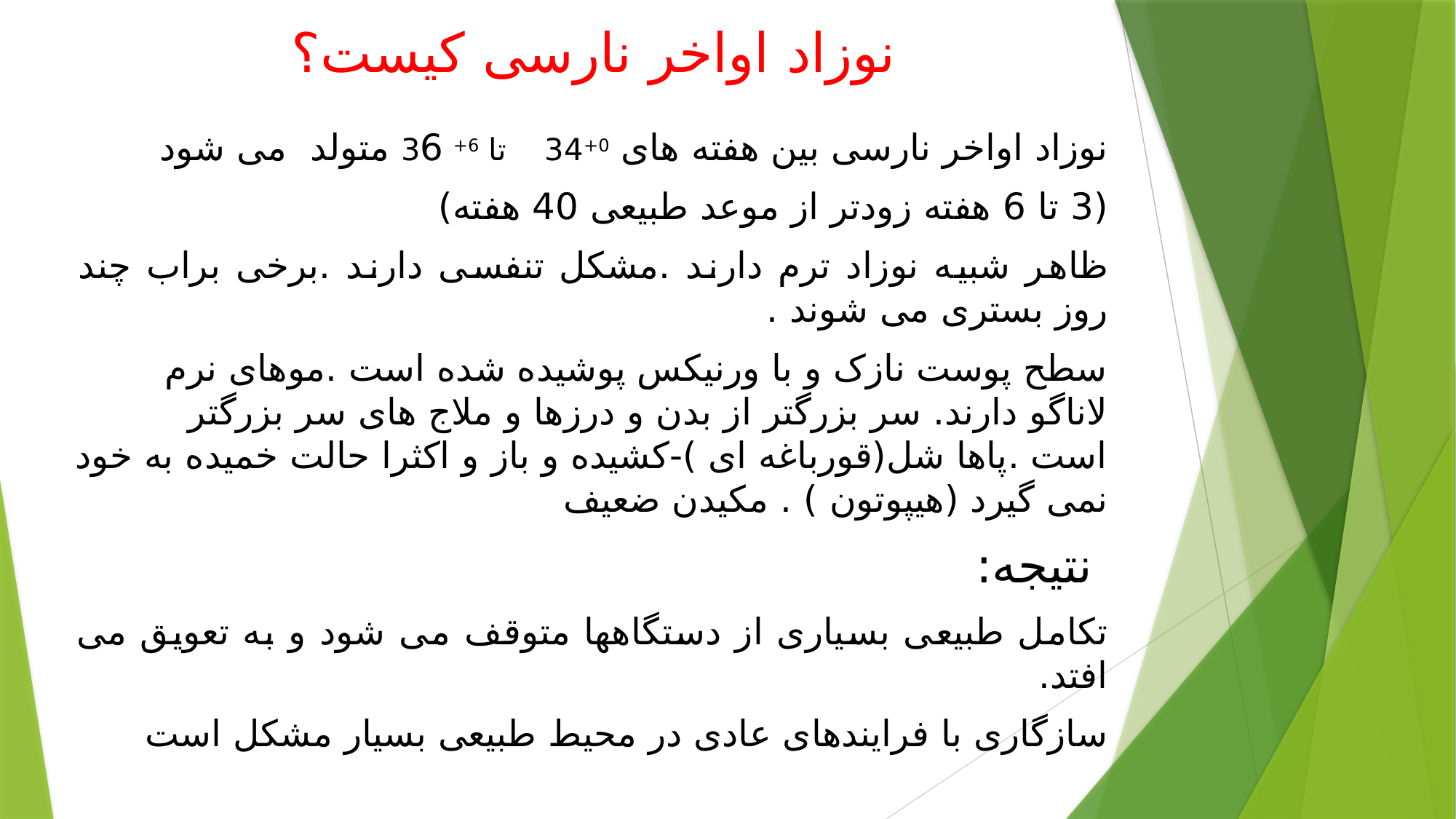

# نوزاد اواخر نارسی کیست؟

نوزاد اواخر نارسی بین هفته های 0+34    تا 6+ 36 متولد  می شود
(3 تا 6 هفته زودتر از موعد طبیعی 40 هفته)
ظاهر شبیه نوزاد ترم دارند .مشکل تنفسی دارند .برخی براب چند روز بستری می شوند .
سطح پوست نازک و با ورنیکس پوشیده شده است .موهای نرم لاناگو دارند. سر بزرگتر از بدن و درزها و ملاج های سر بزرگتر است .پاها شل(قورباغه ای )-کشیده و باز و اکثرا حالت خمیده به خود نمی گیرد (هیپوتون ) . مکیدن ضعیف
 نتیجه:
تکامل طبیعی بسیاری از دستگاهها متوقف می شود و به تعویق می افتد.
سازگاری با فرایندهای عادی در محیط طبیعی بسیار مشکل است